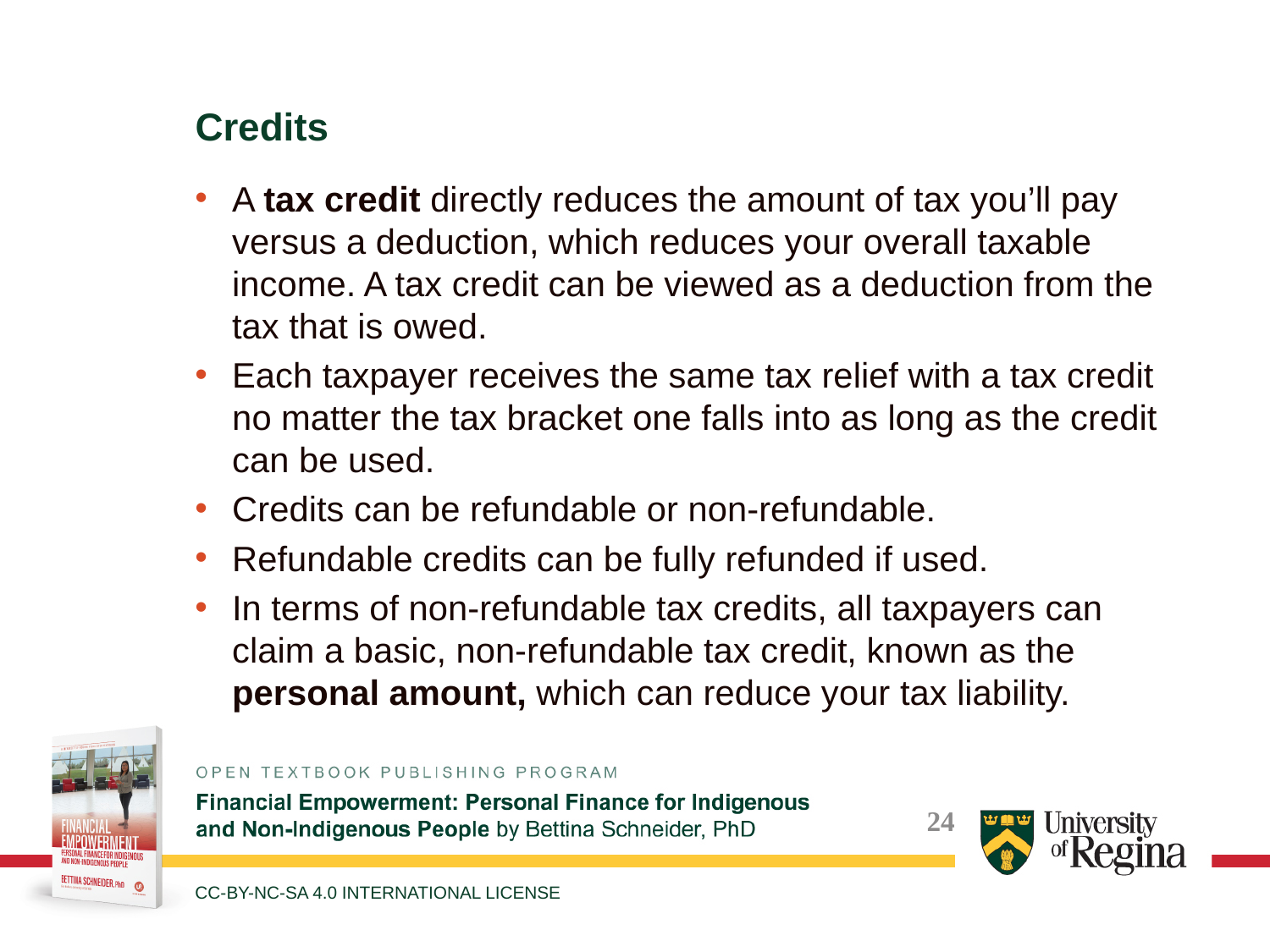

Credits
A tax credit directly reduces the amount of tax you’ll pay versus a deduction, which reduces your overall taxable income. A tax credit can be viewed as a deduction from the tax that is owed.
Each taxpayer receives the same tax relief with a tax credit no matter the tax bracket one falls into as long as the credit can be used.
Credits can be refundable or non-refundable.
Refundable credits can be fully refunded if used.
In terms of non-refundable tax credits, all taxpayers can claim a basic, non-refundable tax credit, known as the personal amount, which can reduce your tax liability.
CC-BY-NC-SA 4.0 INTERNATIONAL LICENSE